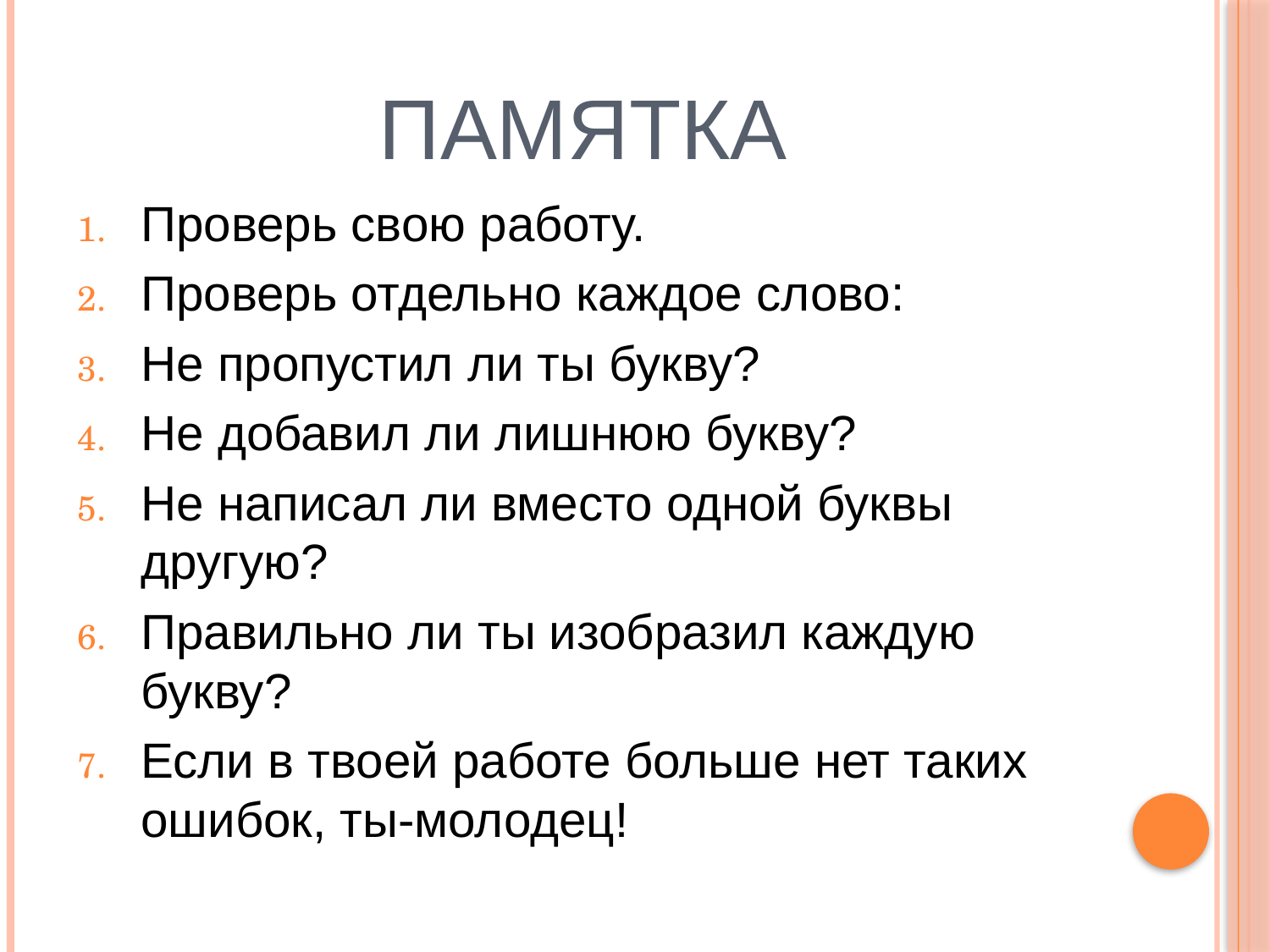

# Памятка
Проверь свою работу.
Проверь отдельно каждое слово:
Не пропустил ли ты букву?
Не добавил ли лишнюю букву?
Не написал ли вместо одной буквы другую?
Правильно ли ты изобразил каждую букву?
Если в твоей работе больше нет таких ошибок, ты-молодец!